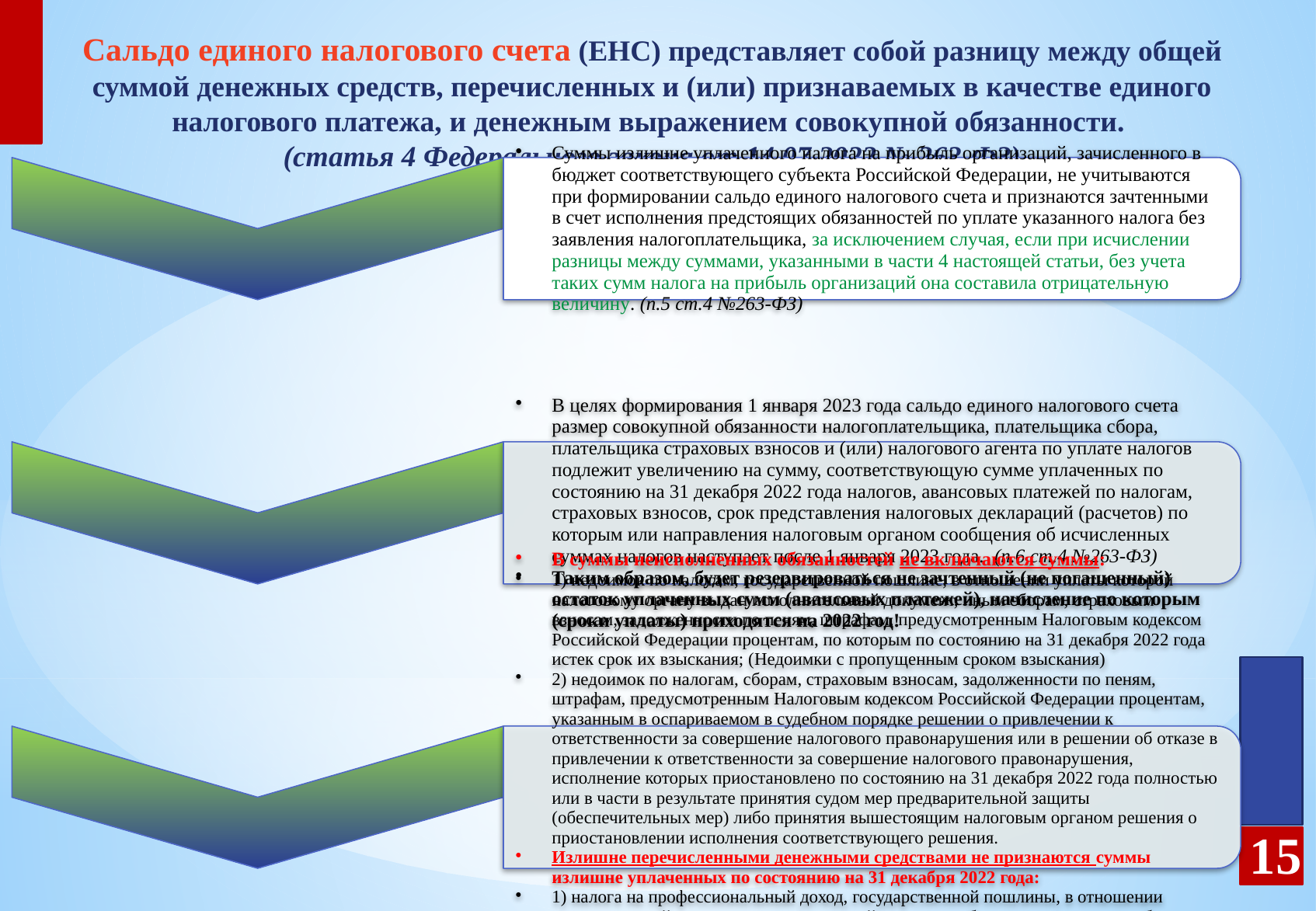

# Сальдо единого налогового счета (ЕНС) представляет собой разницу между общей суммой денежных средств, перечисленных и (или) признаваемых в качестве единого налогового платежа, и денежным выражением совокупной обязанности. (статья 4 Федерального закона от 14.07.2022 № 263-ФЗ)
Излишне перечисленными денежными средствами не признаются суммы излишне уплаченных по состоянию на 31 декабря 2022 года:
15

16